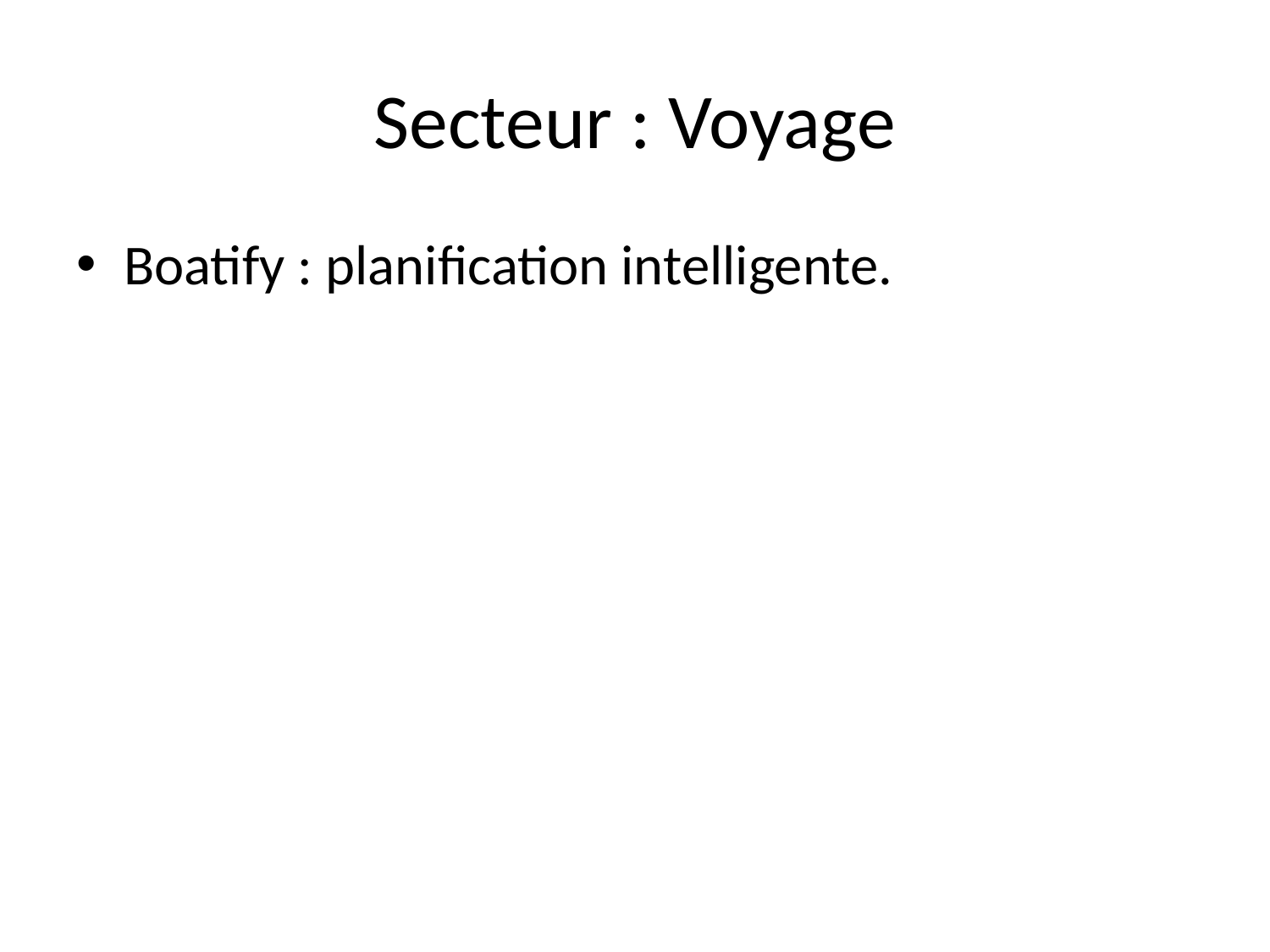

# Secteur : Voyage
Boatify : planification intelligente.